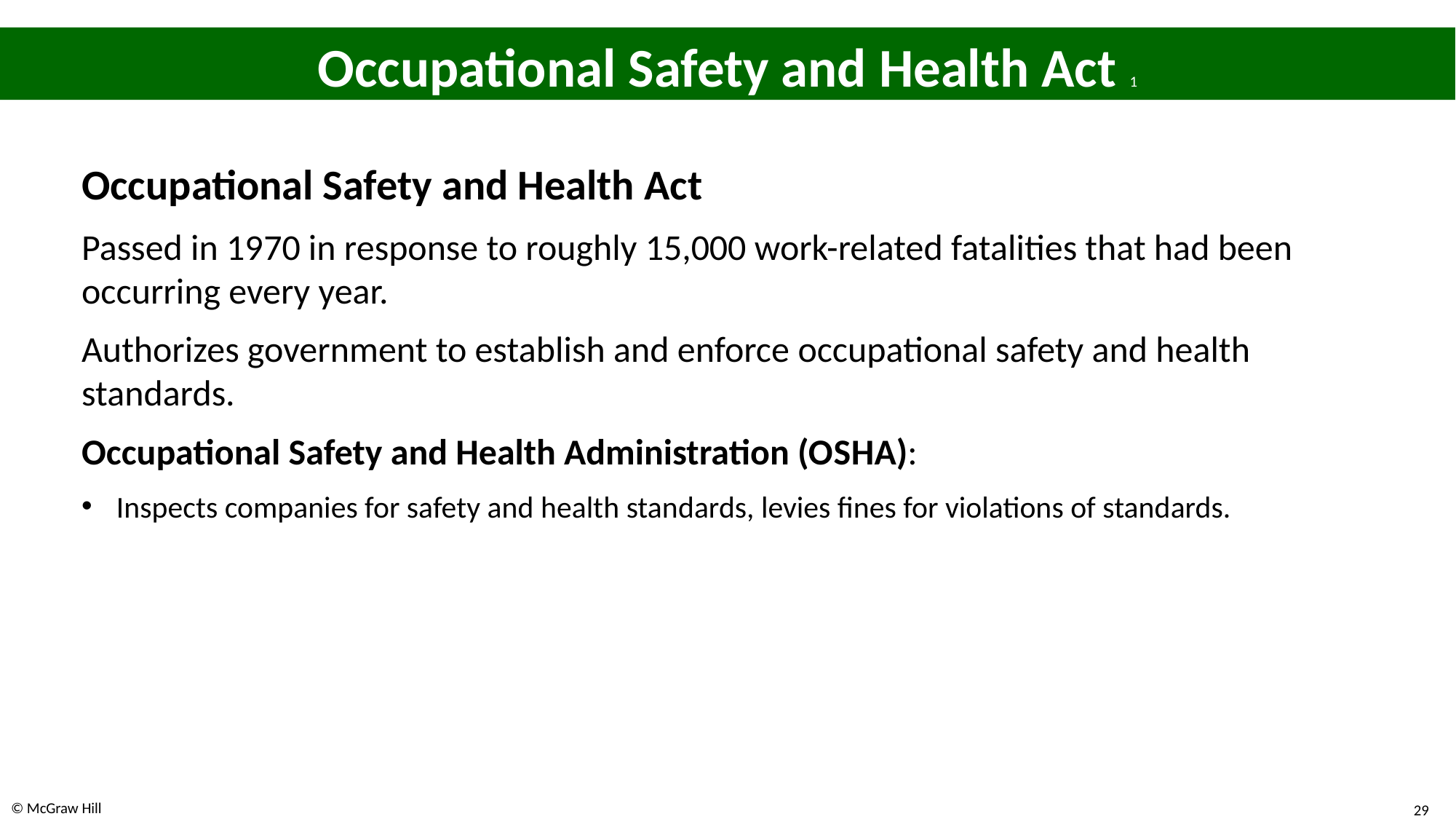

# Occupational Safety and Health Act 1
Occupational Safety and Health Act
Passed in 19 70 in response to roughly 15,000 work-related fatalities that had been occurring every year.
Authorizes government to establish and enforce occupational safety and health standards.
Occupational Safety and Health Administration (O S H A):
Inspects companies for safety and health standards, levies fines for violations of standards.